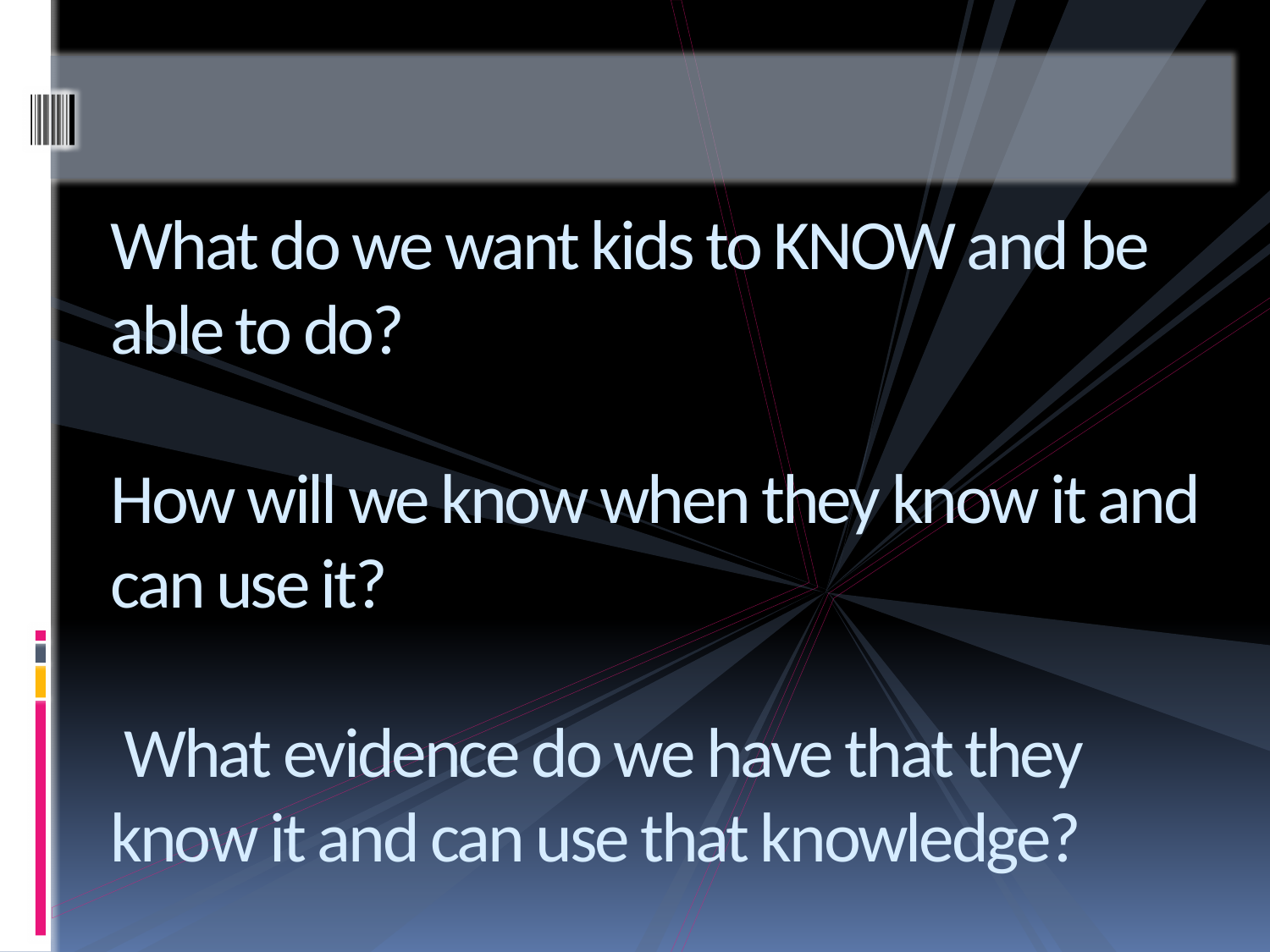

# What do we want kids to KNOW and be  able to do? How will we know when they know it and can use it? What evidence do we have that they know it and can use that knowledge?